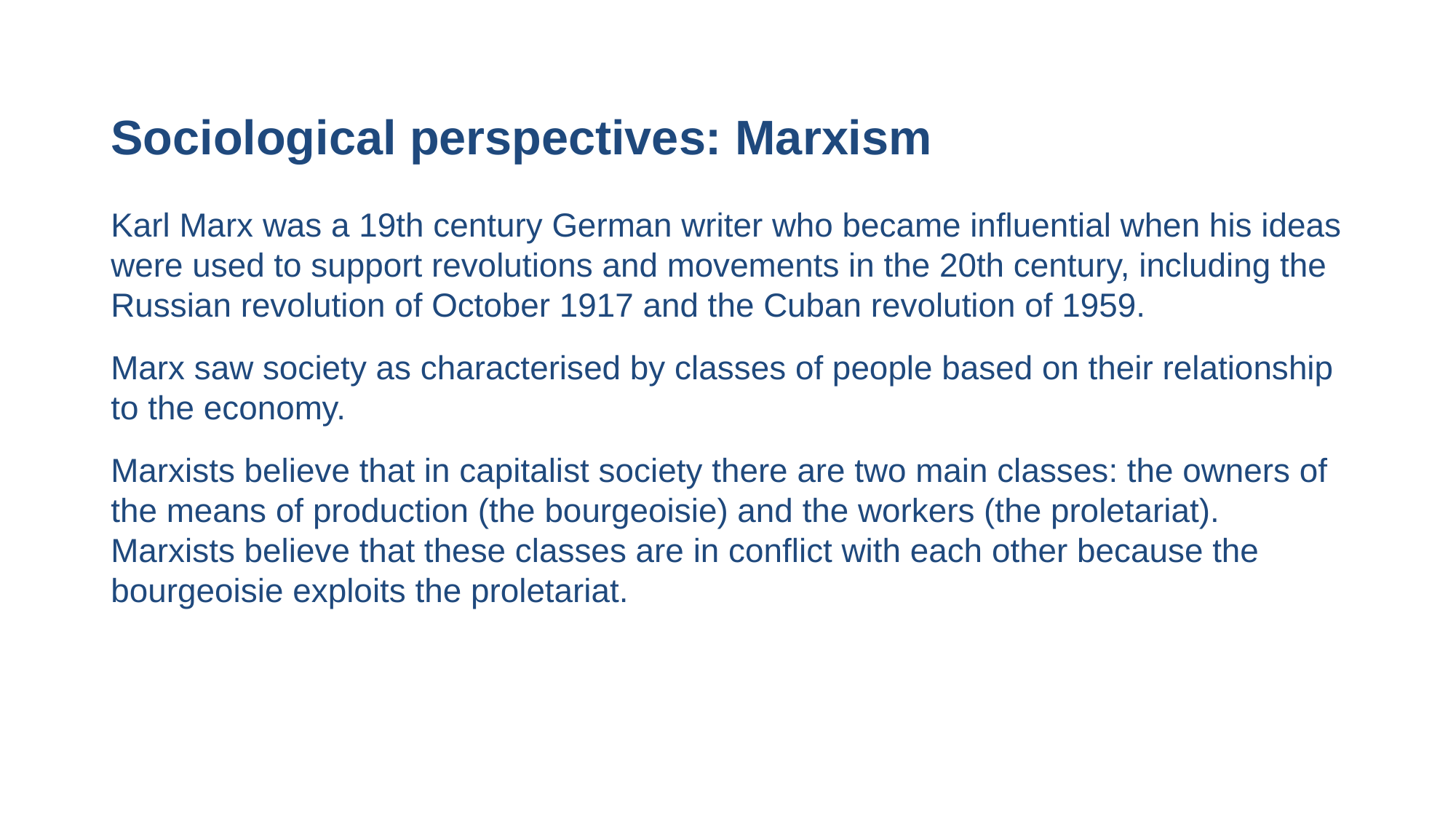

# Sociological perspectives: Marxism
Karl Marx was a 19th century German writer who became influential when his ideas were used to support revolutions and movements in the 20th century, including the Russian revolution of October 1917 and the Cuban revolution of 1959.
Marx saw society as characterised by classes of people based on their relationship to the economy.
Marxists believe that in capitalist society there are two main classes: the owners of the means of production (the bourgeoisie) and the workers (the proletariat). Marxists believe that these classes are in conflict with each other because the bourgeoisie exploits the proletariat.